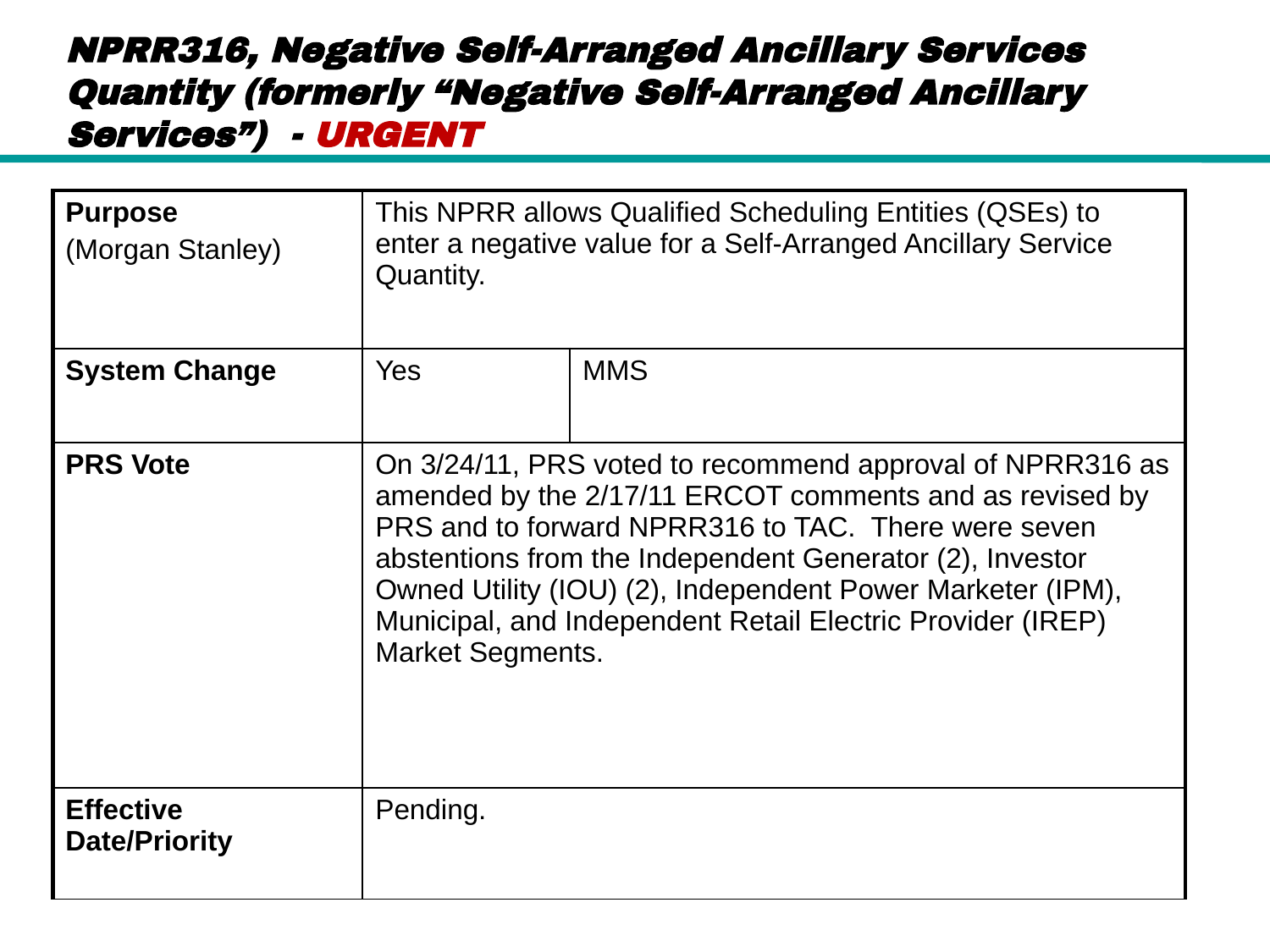

NPRR316, Negative Self-Arranged Ancillary Services Quantity (formerly “Negative Self-Arranged Ancillary Services”)  - Urgent
| Purpose (Morgan Stanley) | This NPRR allows Qualified Scheduling Entities (QSEs) to enter a negative value for a Self-Arranged Ancillary Service Quantity. |  |
| --- | --- | --- |
| System Change | Yes | MMS |
| PRS Vote | On 3/24/11, PRS voted to recommend approval of NPRR316 as amended by the 2/17/11 ERCOT comments and as revised by PRS and to forward NPRR316 to TAC. There were seven abstentions from the Independent Generator (2), Investor Owned Utility (IOU) (2), Independent Power Marketer (IPM), Municipal, and Independent Retail Electric Provider (IREP) Market Segments. |  |
| Effective Date/Priority | Pending. |  |